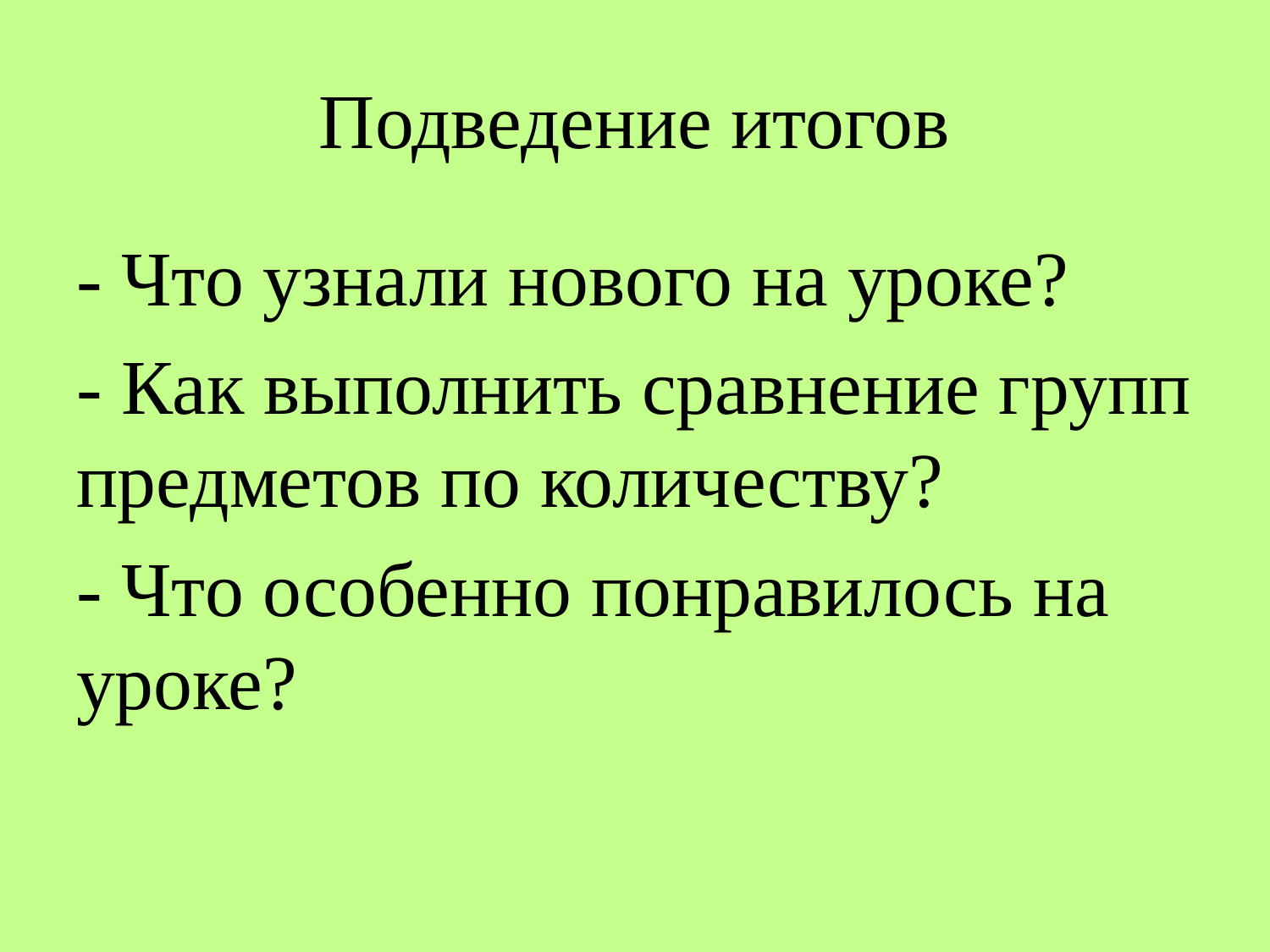

# Подведение итогов
- Что узнали нового на уроке?
- Как выполнить сравнение групп предметов по количеству?
- Что особенно понравилось на уроке?